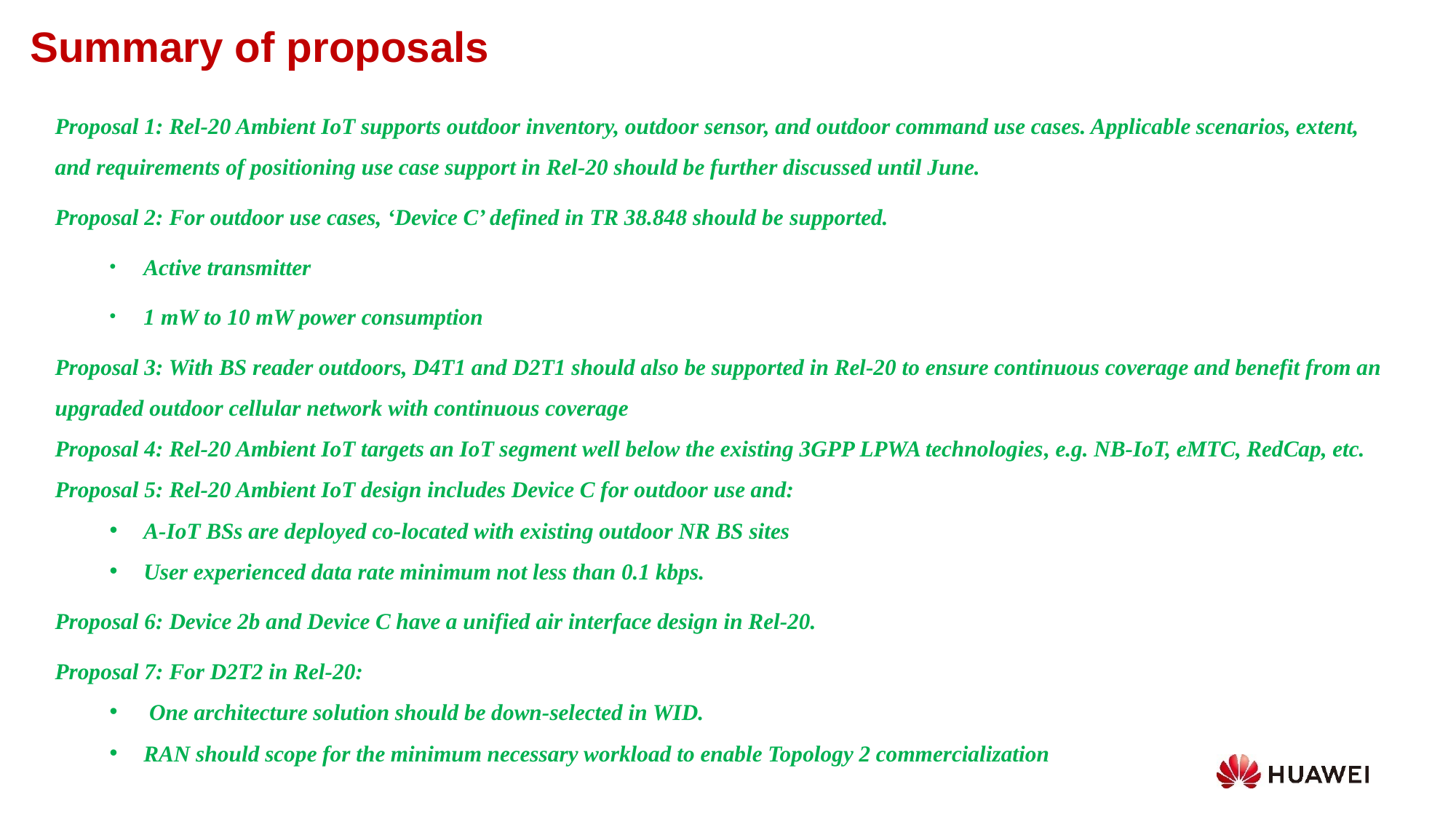

Summary of proposals
Proposal 1: Rel-20 Ambient IoT supports outdoor inventory, outdoor sensor, and outdoor command use cases. Applicable scenarios, extent, and requirements of positioning use case support in Rel-20 should be further discussed until June.
Proposal 2: For outdoor use cases, ‘Device C’ defined in TR 38.848 should be supported.
Active transmitter
1 mW to 10 mW power consumption
Proposal 3: With BS reader outdoors, D4T1 and D2T1 should also be supported in Rel-20 to ensure continuous coverage and benefit from an upgraded outdoor cellular network with continuous coverage
Proposal 4: Rel-20 Ambient IoT targets an IoT segment well below the existing 3GPP LPWA technologies, e.g. NB-IoT, eMTC, RedCap, etc.
Proposal 5: Rel-20 Ambient IoT design includes Device C for outdoor use and:
A-IoT BSs are deployed co-located with existing outdoor NR BS sites
User experienced data rate minimum not less than 0.1 kbps.
Proposal 6: Device 2b and Device C have a unified air interface design in Rel-20.
Proposal 7: For D2T2 in Rel-20:
 One architecture solution should be down-selected in WID.
RAN should scope for the minimum necessary workload to enable Topology 2 commercialization